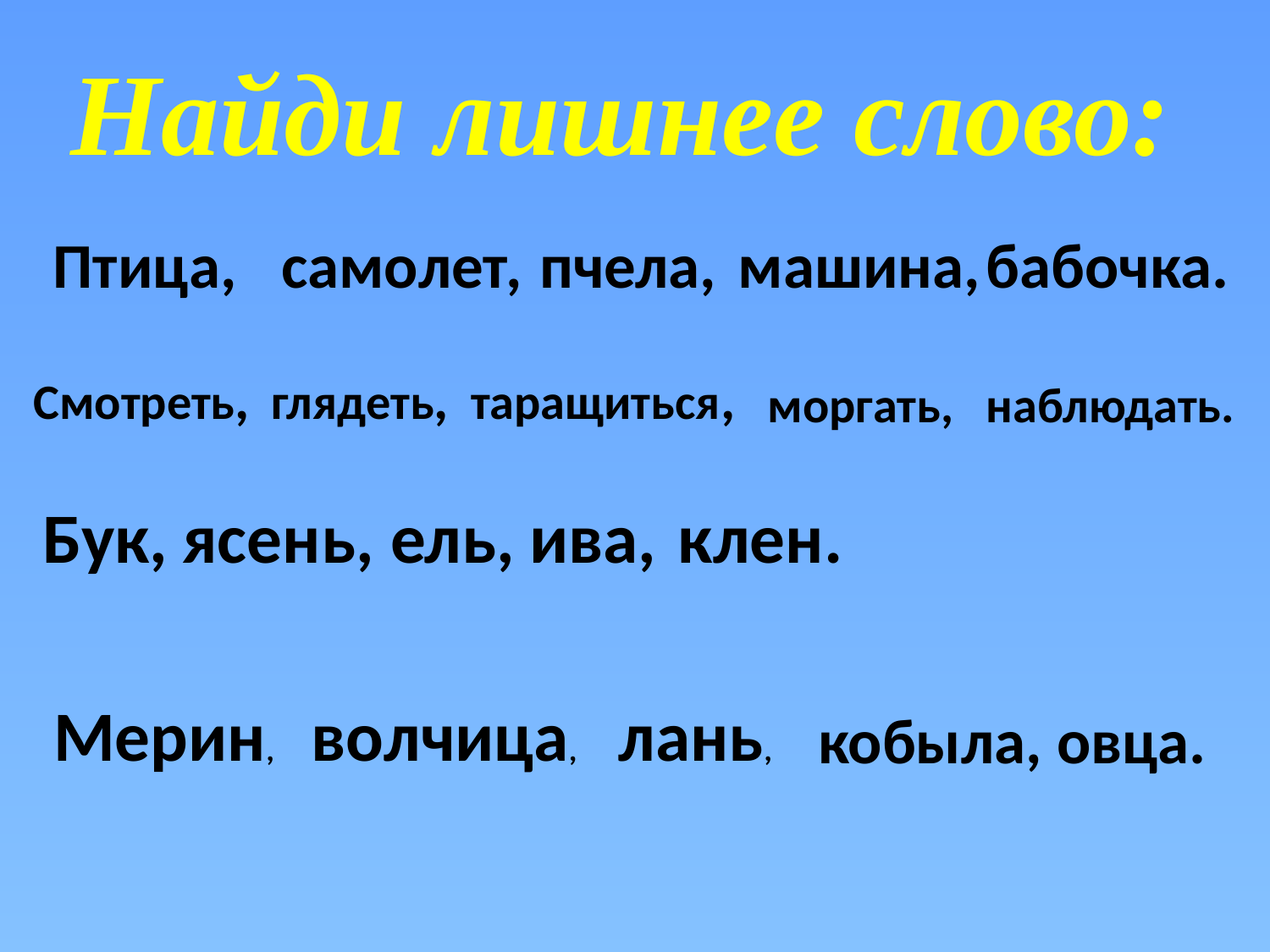

# Найди лишнее слово:
Птица,
самолет,
пчела,
машина,
бабочка.
Смотреть,
глядеть,
таращиться,
моргать,
наблюдать.
Бук,
ясень,
ель,
ива,
клен.
Мерин,
волчица,
лань,
кобыла, овца.